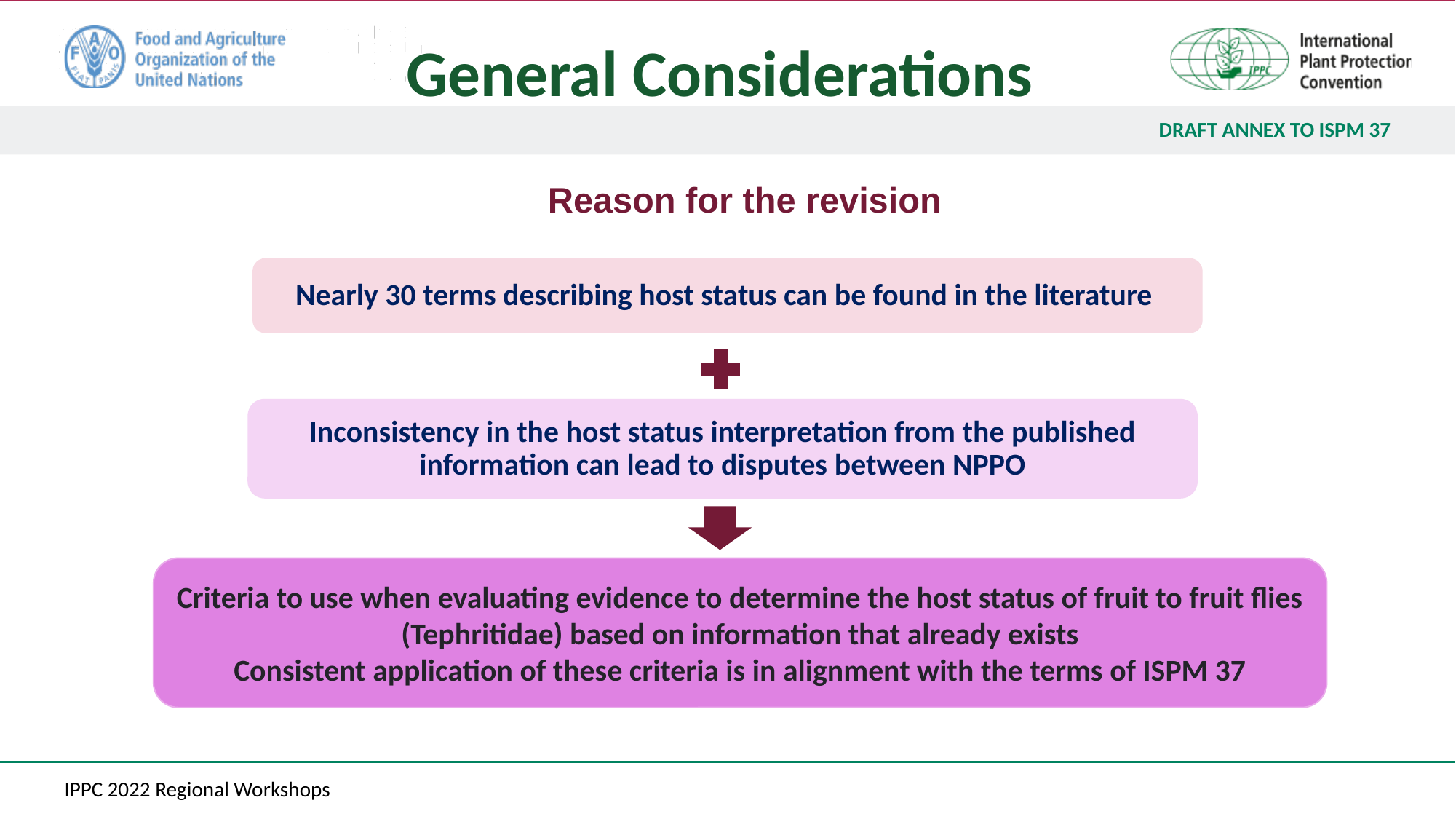

General Considerations
Reason for the revision
Nearly 30 terms describing host status can be found in the literature

Inconsistency in the host status interpretation from the published information can lead to disputes between NPPO

Criteria to use when evaluating evidence to determine the host status of fruit to fruit flies (Tephritidae) based on information that already exists
Consistent application of these criteria is in alignment with the terms of ISPM 37